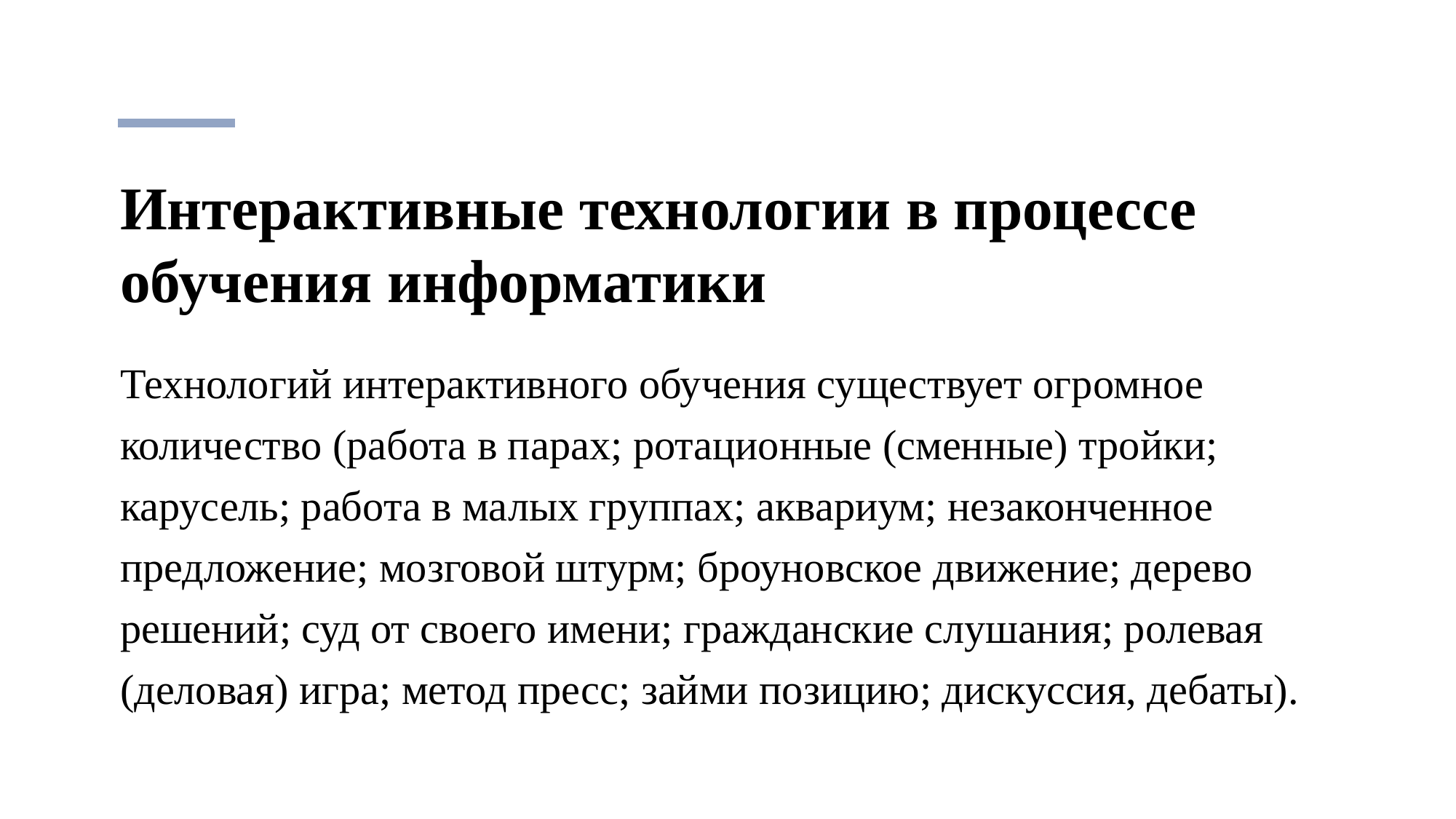

# Интерактивные технологии в процессе обучения информатики
Технологий интерактивного обучения существует огромное количество (работа в парах; ротационные (сменные) тройки; карусель; работа в малых группах; аквариум; незаконченное предложение; мозговой штурм; броуновское движение; дерево решений; суд от своего имени; гражданские слушания; ролевая (деловая) игра; метод пресс; займи позицию; дискуссия, дебаты).